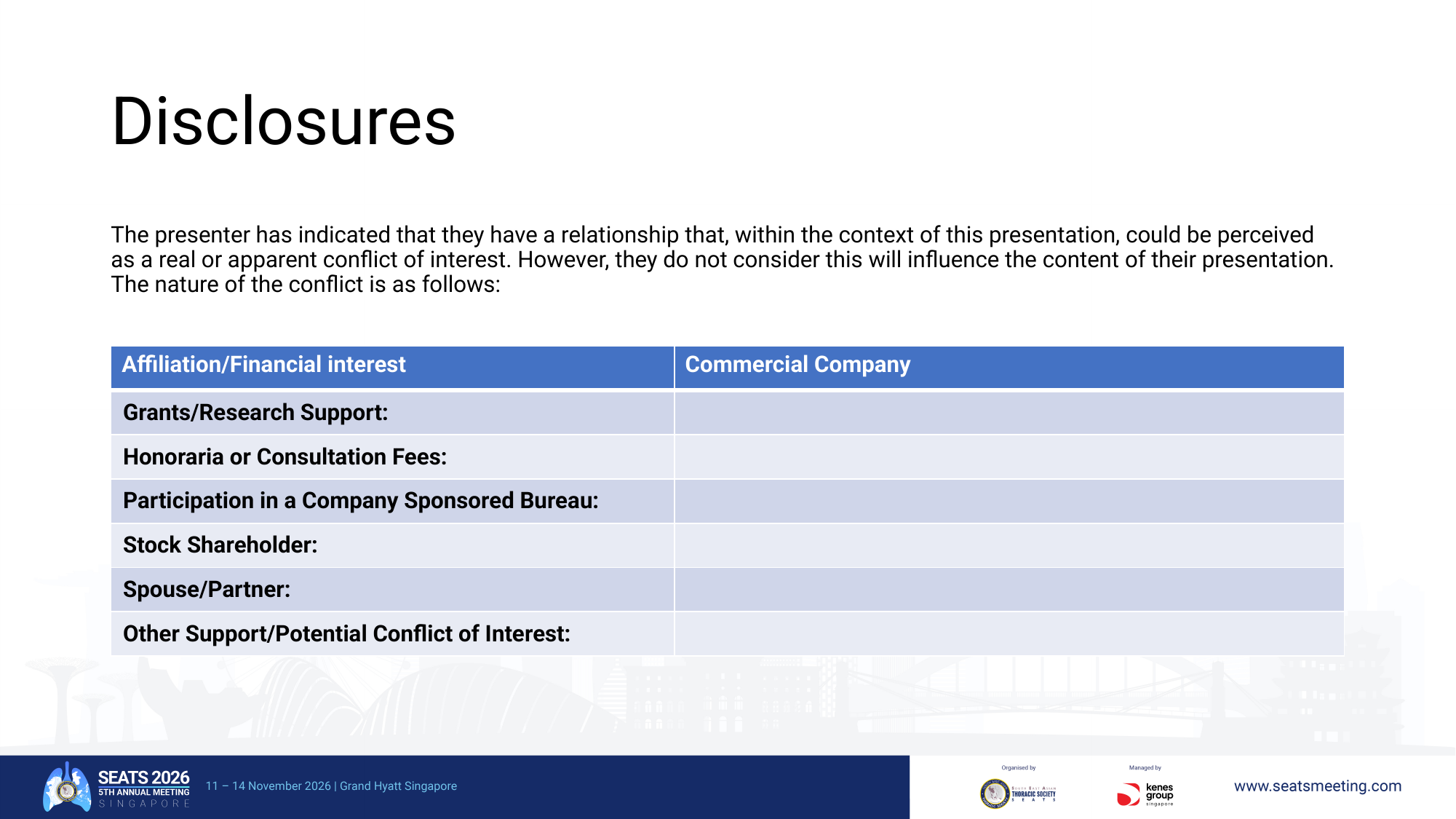

# Disclosures
The presenter has indicated that they have a relationship that, within the context of this presentation, could be perceived as a real or apparent conflict of interest. However, they do not consider this will influence the content of their presentation. The nature of the conflict is as follows:

| Affiliation/Financial interest | Commercial Company |
| --- | --- |
| Grants/Research Support: |  |
| Honoraria or Consultation Fees: |  |
| Participation in a Company Sponsored Bureau: |  |
| Stock Shareholder: |  |
| Spouse/Partner: |  |
| Other Support/Potential Conflict of Interest: |  |